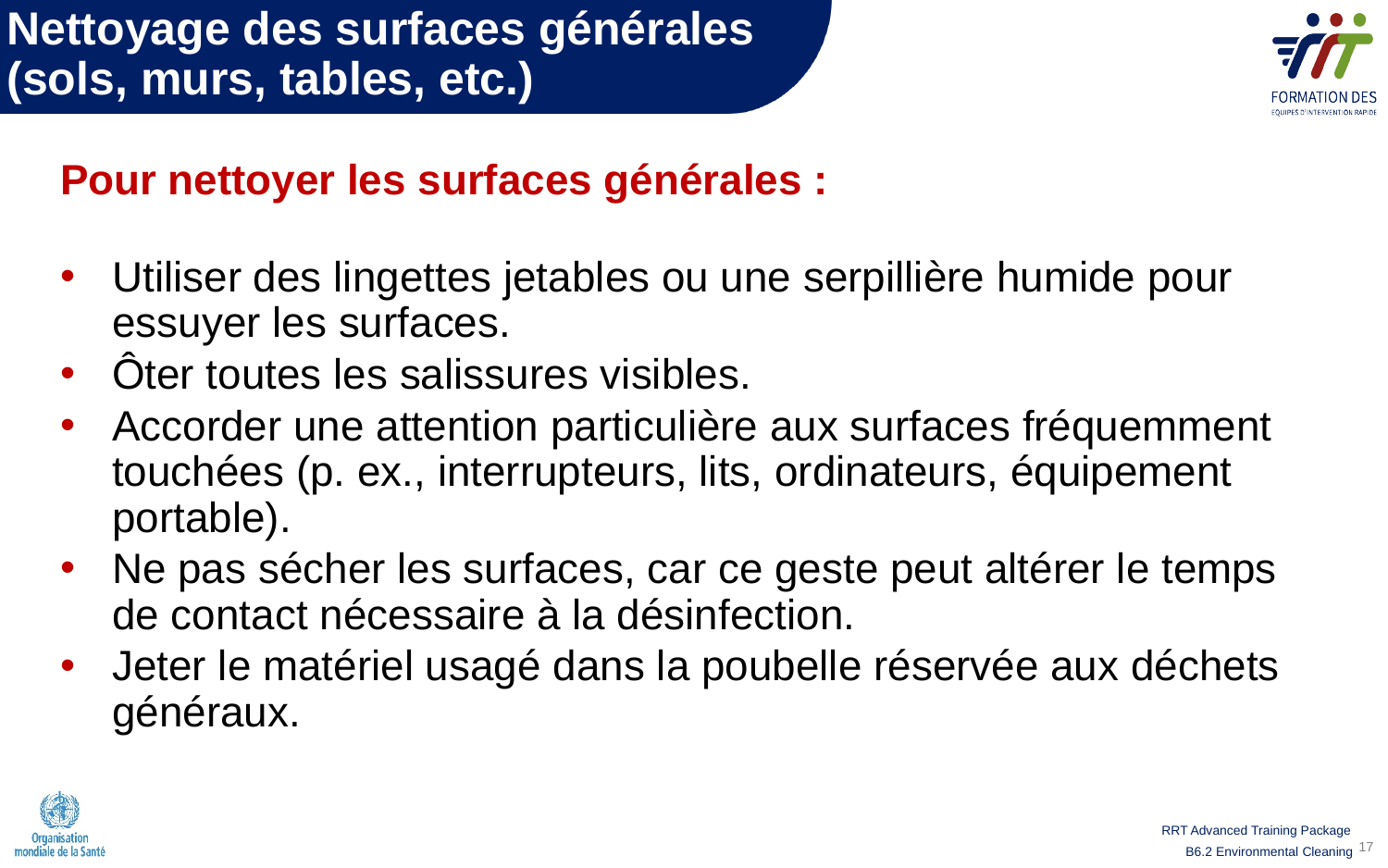

Nettoyage des surfaces générales
(sols, murs, tables, etc.)
Pour nettoyer les surfaces générales :

Utiliser des lingettes jetables ou une serpillière humide pour essuyer les surfaces.
Ôter toutes les salissures visibles.
Accorder une attention particulière aux surfaces fréquemment touchées (p. ex., interrupteurs, lits, ordinateurs, équipement portable).
Ne pas sécher les surfaces, car ce geste peut altérer le temps de contact nécessaire à la désinfection.
Jeter le matériel usagé dans la poubelle réservée aux déchets généraux.